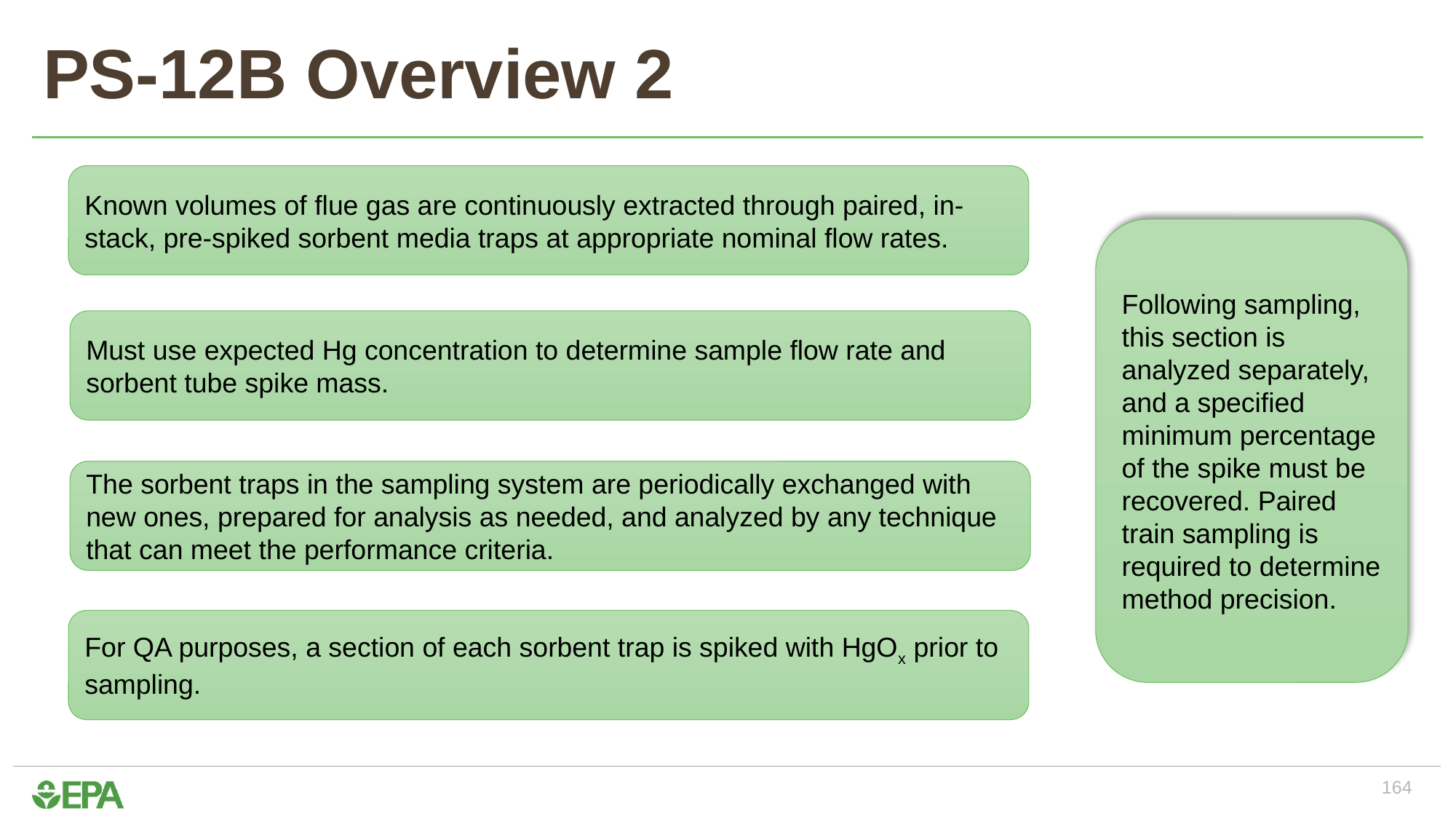

# PS-12B Overview 2
Known volumes of flue gas are continuously extracted through paired, in-stack, pre-spiked sorbent media traps at appropriate nominal flow rates.
Following sampling, this section is analyzed separately, and a specified minimum percentage of the spike must be recovered. Paired train sampling is required to determine method precision.
Must use expected Hg concentration to determine sample flow rate and sorbent tube spike mass.
The sorbent traps in the sampling system are periodically exchanged with new ones, prepared for analysis as needed, and analyzed by any technique that can meet the performance criteria.
For QA purposes, a section of each sorbent trap is spiked with HgOx prior to sampling.
164